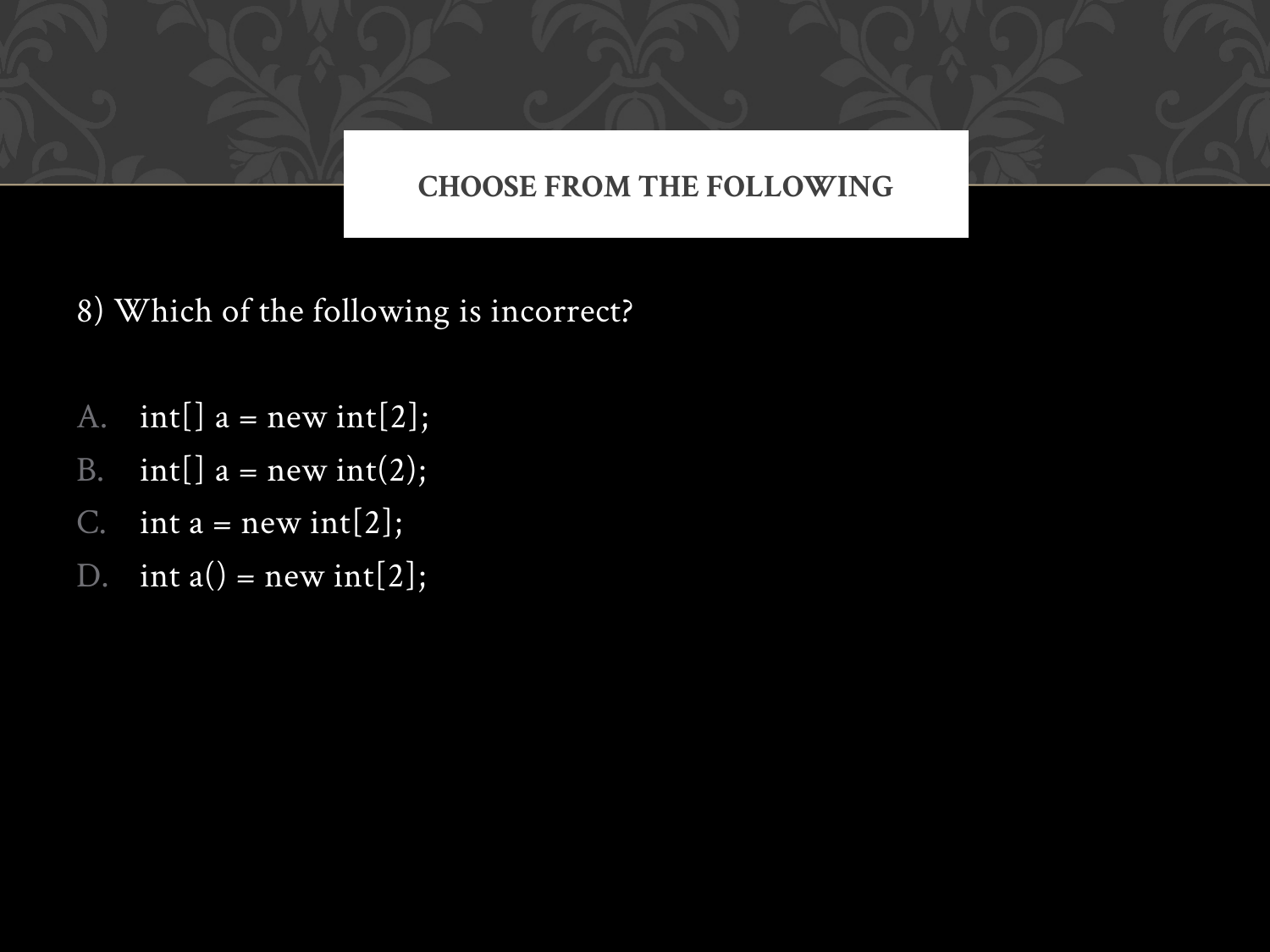

# Choose FROM the following
8) Which of the following is incorrect?

int[] a = new int[2];
int[] a = new int(2);
int a = new int[2];
int a() = new int[2];